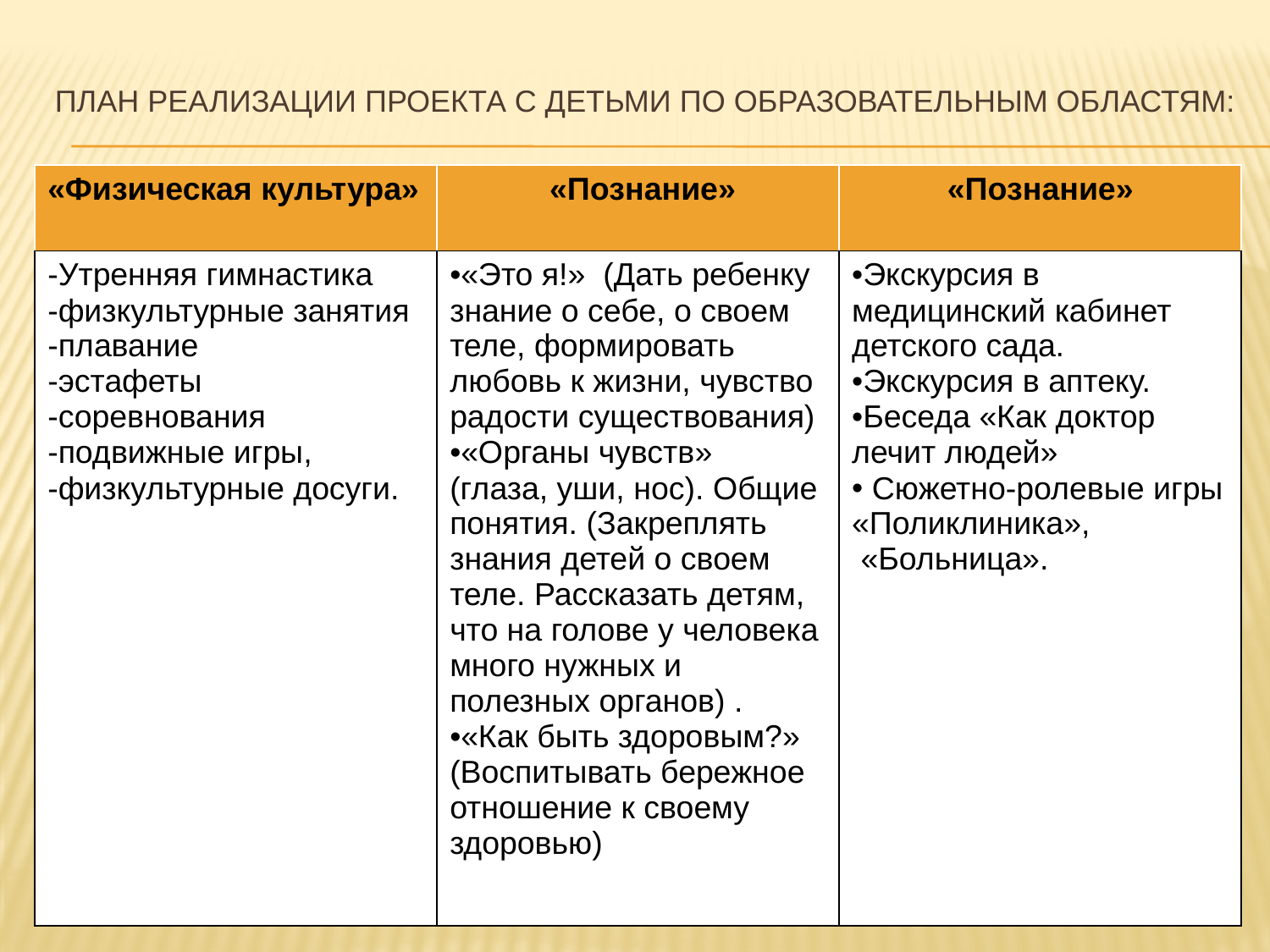

# План реализации проекта с детьми по Образовательным областям:
| «Физическая культура» | «Познание» | «Познание» |
| --- | --- | --- |
| -Утренняя гимнастика -физкультурные занятия -плавание -эстафеты -соревнования -подвижные игры, -физкультурные досуги. | «Это я!» (Дать ребенку знание о себе, о своем теле, формировать любовь к жизни, чувство радости существования) «Органы чувств» (глаза, уши, нос). Общие понятия. (Закреплять знания детей о своем теле. Рассказать детям, что на голове у человека много нужных и полезных органов) . «Как быть здоровым?» (Воспитывать бережное отношение к своему здоровью) | Экскурсия в медицинский кабинет детского сада. Экскурсия в аптеку. Беседа «Как доктор лечит людей» Сюжетно-ролевые игры «Поликлиника», «Больница». |